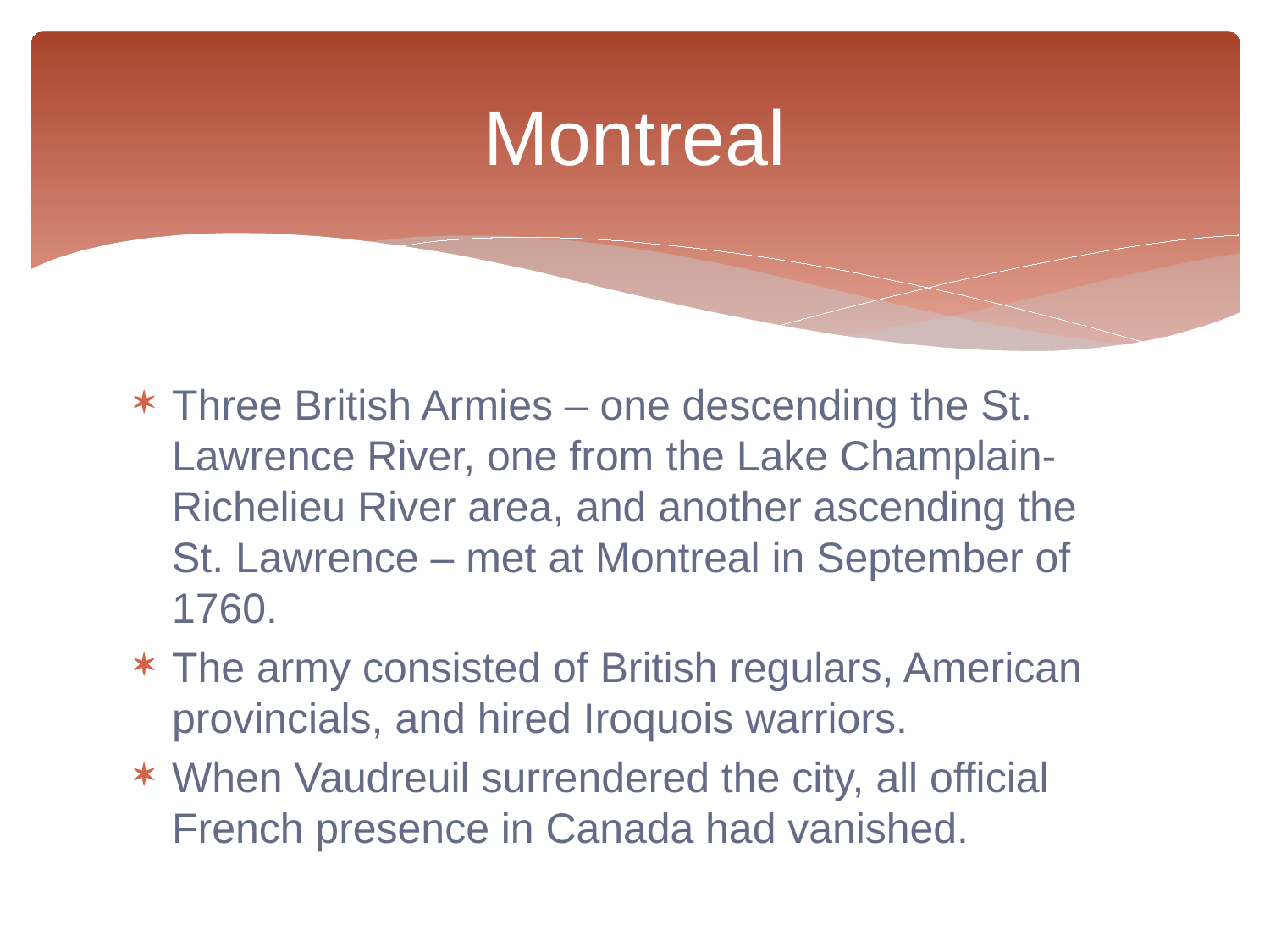

# Montreal
Three British Armies – one descending the St. Lawrence River, one from the Lake Champlain-Richelieu River area, and another ascending the St. Lawrence – met at Montreal in September of 1760.
The army consisted of British regulars, American provincials, and hired Iroquois warriors.
When Vaudreuil surrendered the city, all official French presence in Canada had vanished.